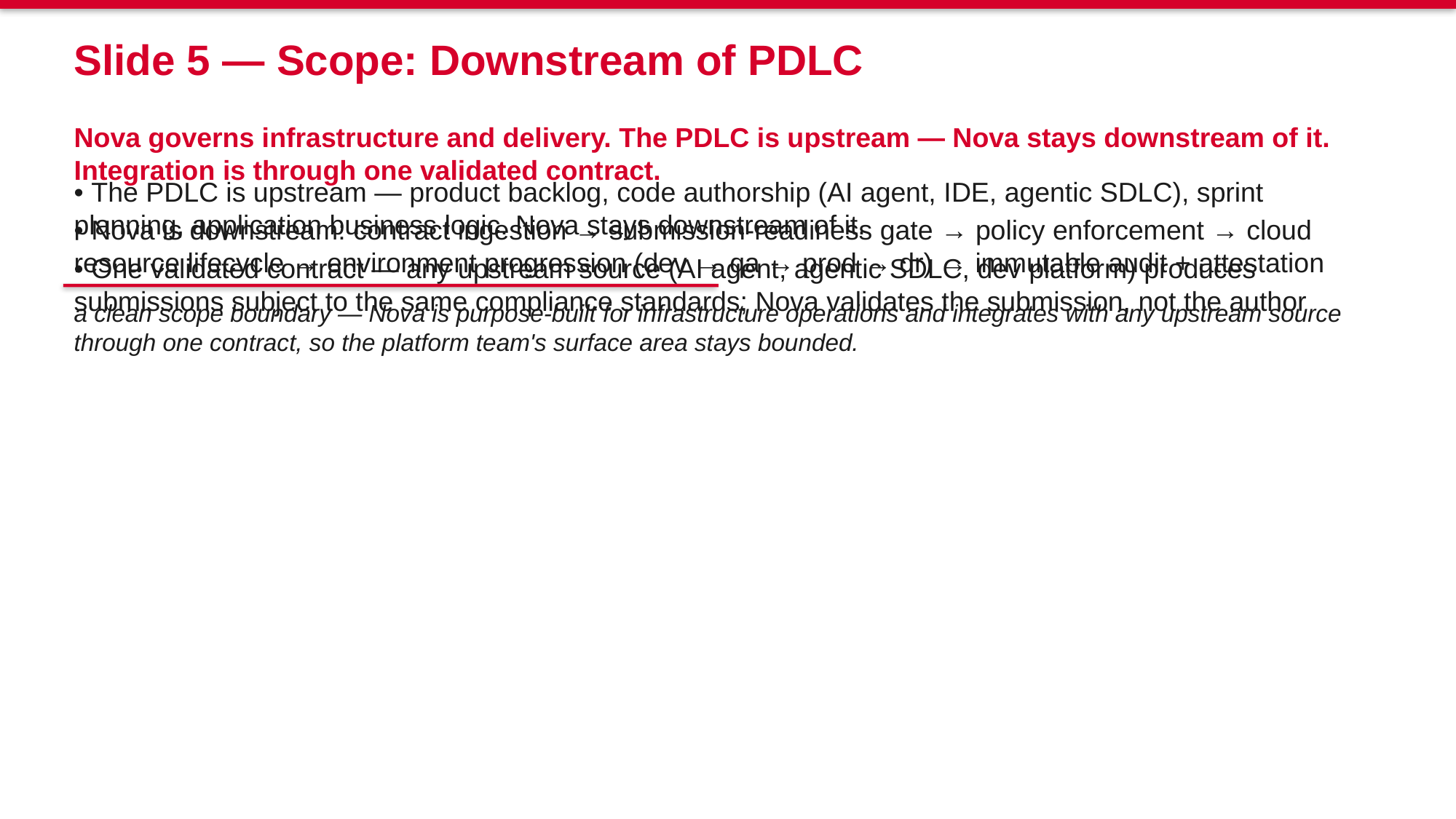

Slide 5 — Scope: Downstream of PDLC
Nova governs infrastructure and delivery. The PDLC is upstream — Nova stays downstream of it. Integration is through one validated contract.
• The PDLC is upstream — product backlog, code authorship (AI agent, IDE, agentic SDLC), sprint planning, application business logic. Nova stays downstream of it.
• Nova is downstream: contract ingestion → submission-readiness gate → policy enforcement → cloud resource lifecycle → environment progression (dev → qa → prod → dr) → immutable audit + attestation
• One validated contract — any upstream source (AI agent, agentic SDLC, dev platform) produces submissions subject to the same compliance standards; Nova validates the submission, not the author

a clean scope boundary — Nova is purpose-built for infrastructure operations and integrates with any upstream source through one contract, so the platform team's surface area stays bounded.